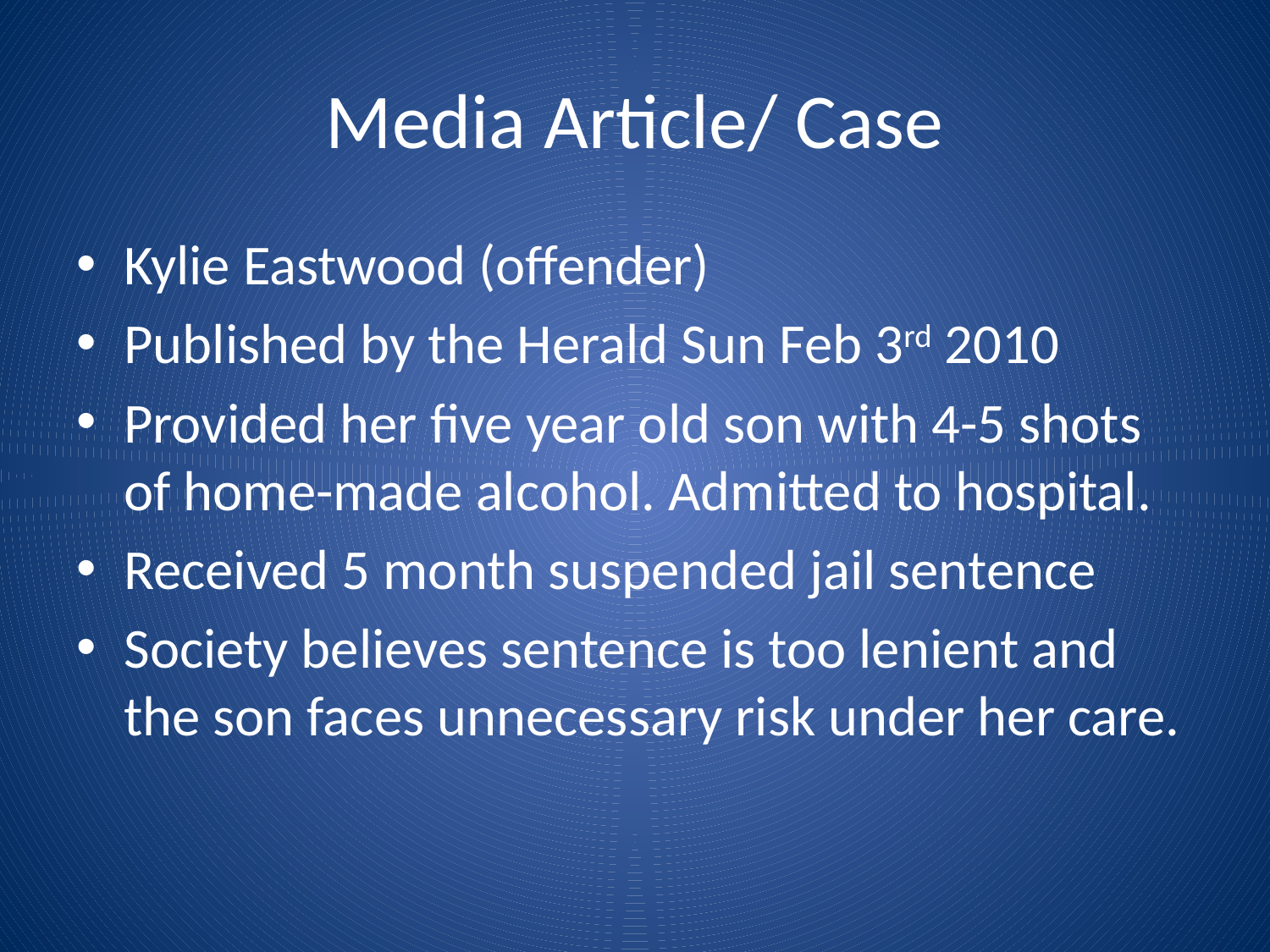

# Media Article/ Case
Kylie Eastwood (offender)
Published by the Herald Sun Feb 3rd 2010
Provided her five year old son with 4-5 shots of home-made alcohol. Admitted to hospital.
Received 5 month suspended jail sentence
Society believes sentence is too lenient and the son faces unnecessary risk under her care.